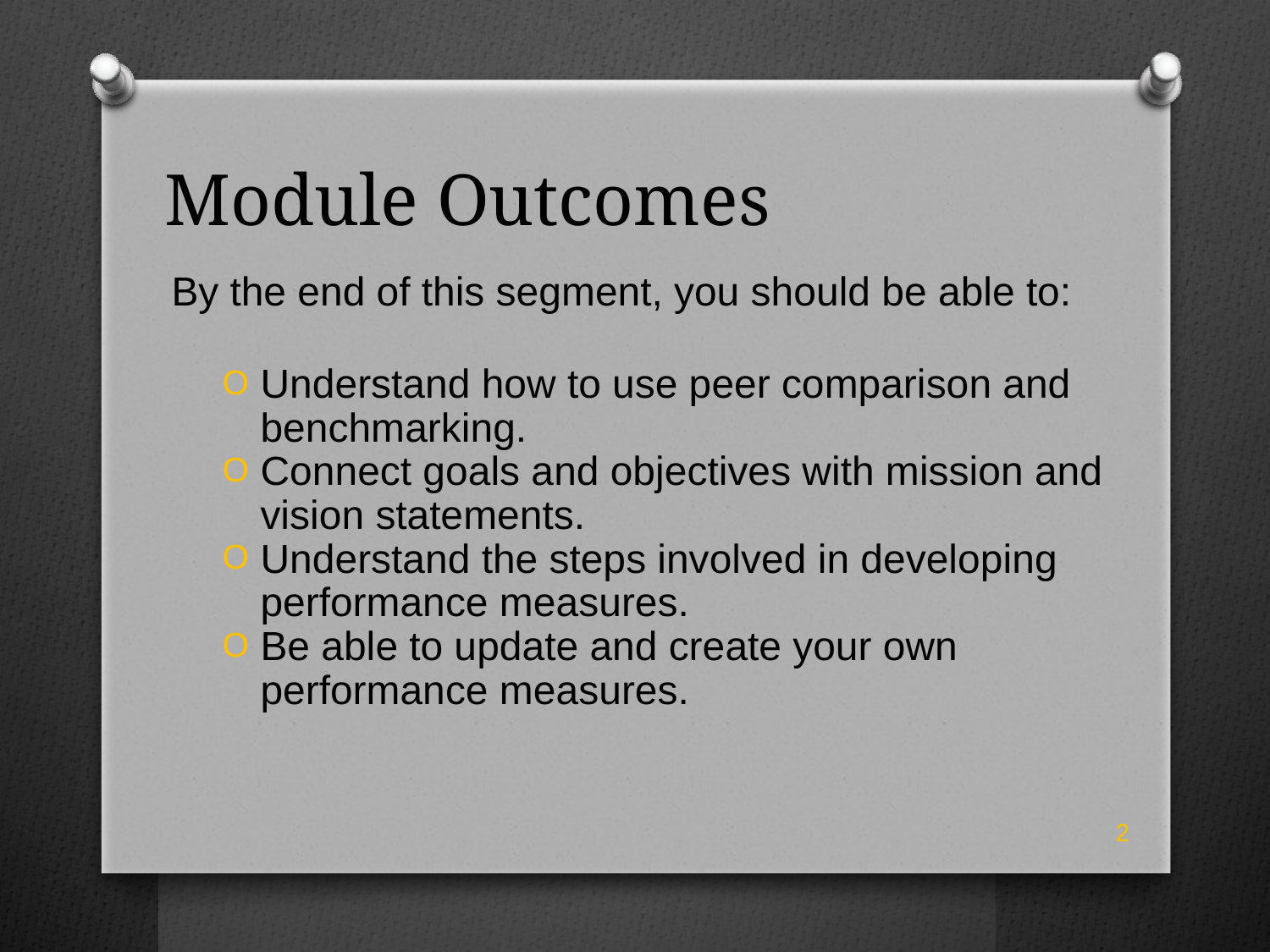

# Module Outcomes
By the end of this segment, you should be able to:
Understand how to use peer comparison and benchmarking.
Connect goals and objectives with mission and vision statements.
Understand the steps involved in developing performance measures.
Be able to update and create your own performance measures.
2